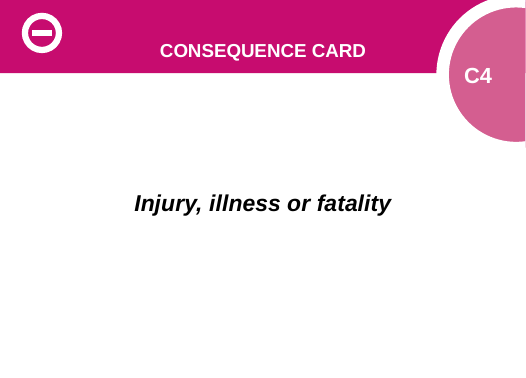

CONSEQUENCE CARD
C4

Injury, illness or fatality